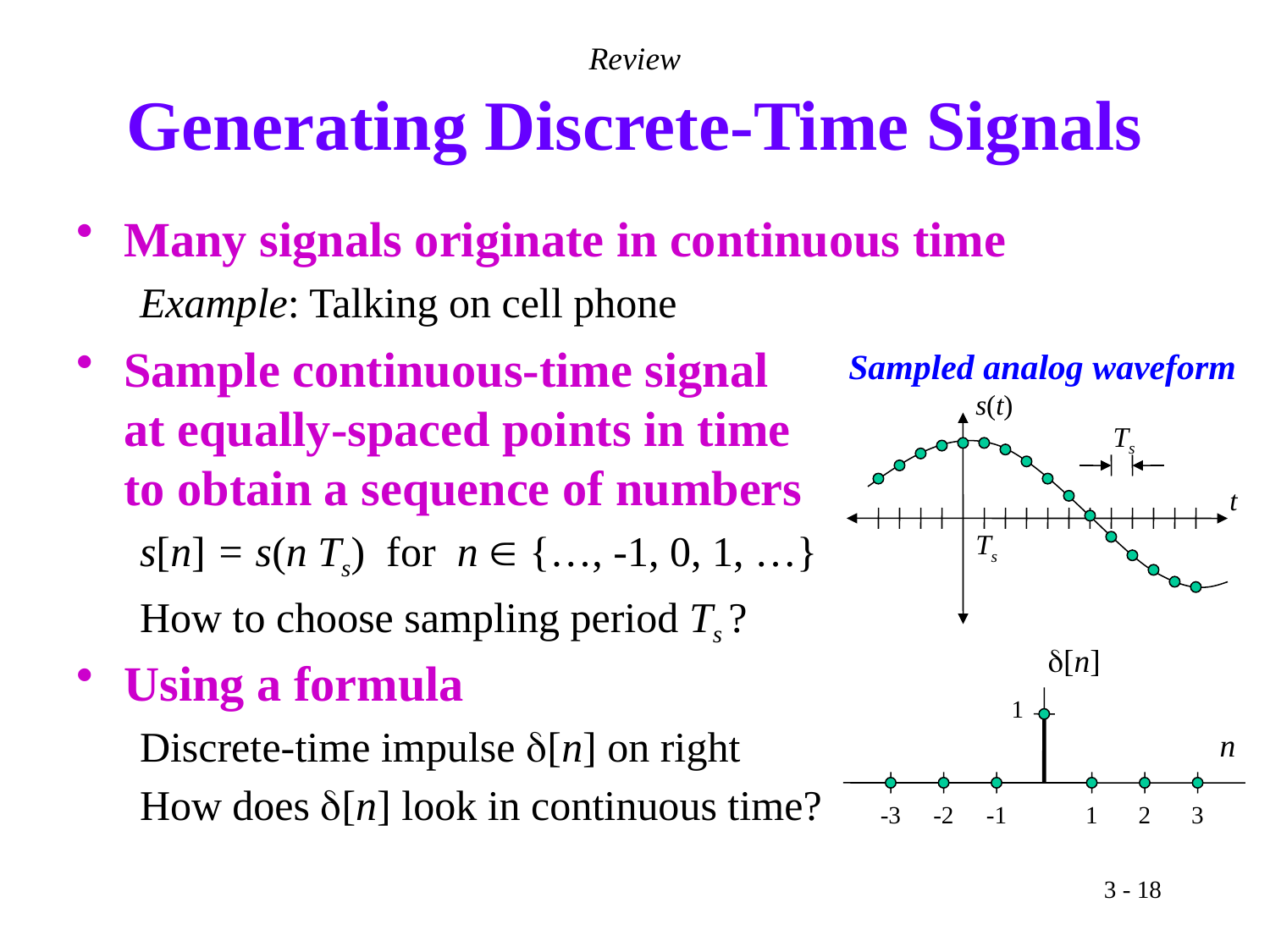

Review
# Generating Discrete-Time Signals
Many signals originate in continuous time
Example: Talking on cell phone
Sample continuous-time signal
at equally-spaced points in time
to obtain a sequence of numbers
s[n] = s(n Ts)  for  n ∈ {…, -1, 0, 1, …}
How to choose sampling period Ts ?
Sampled analog waveform
s(t)

Ts

t

Ts

δ[n]
1

n

-3
-2
-1
1
2
3
Using a formula
Discrete-time impulse δ[n] on right
How does δ[n] look in continuous time?
3 - 18